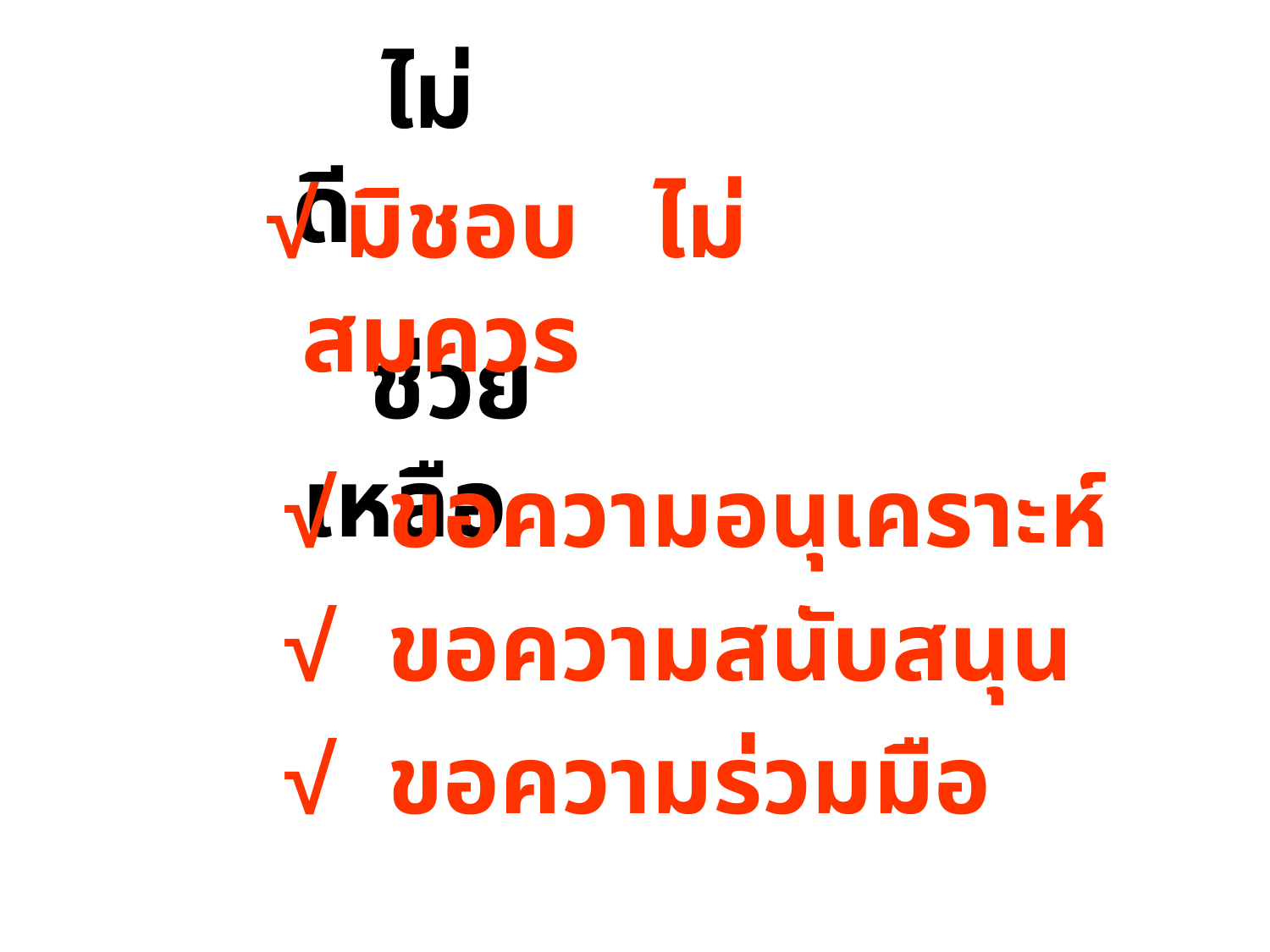

ไม่ดี
  √ มิชอบ   ไม่สมควร
     ช่วยเหลือ
     √  ขอความอนุเคราะห์
     √  ขอความสนับสนุน
     √  ขอความร่วมมือ